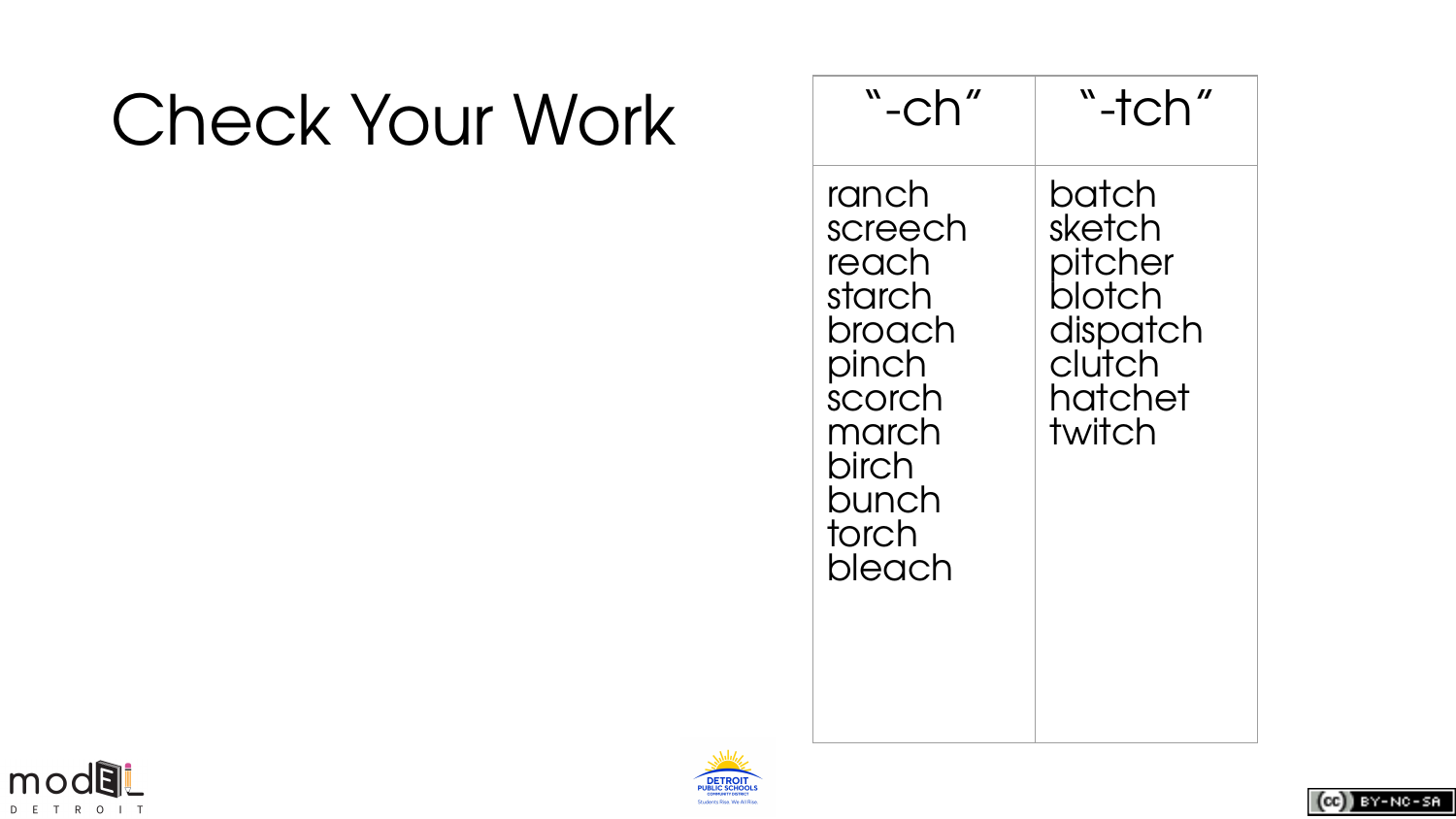

# Check Your Work
| “-ch” | “-tch” |
| --- | --- |
| ranch screech reach starch broach pinch scorch march birch bunch torch bleach | batch sketch pitcher blotch dispatch clutch hatchet twitch |